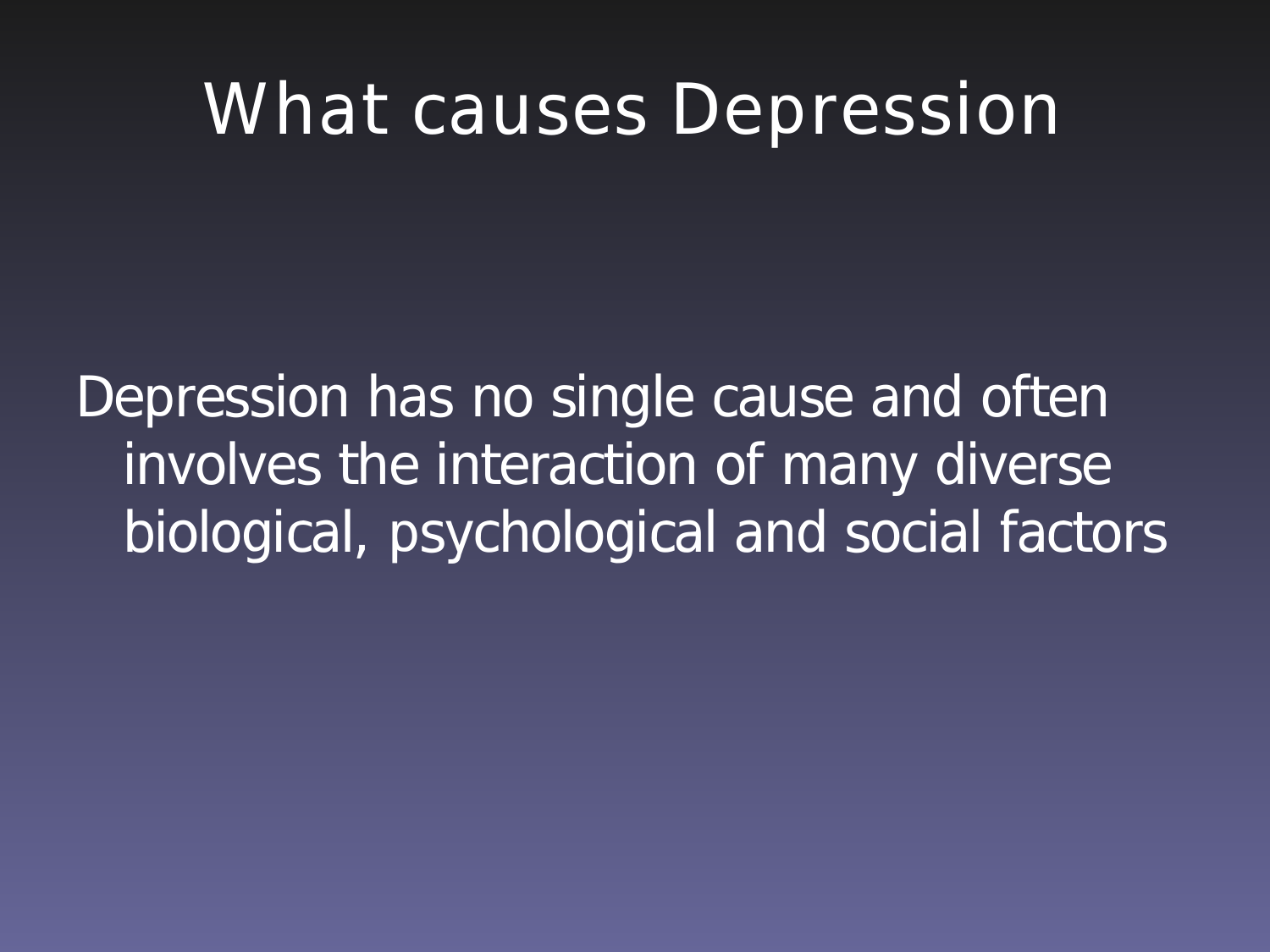

What causes Depression

Depression has no single cause and often involves the interaction of many diverse biological, psychological and social factors